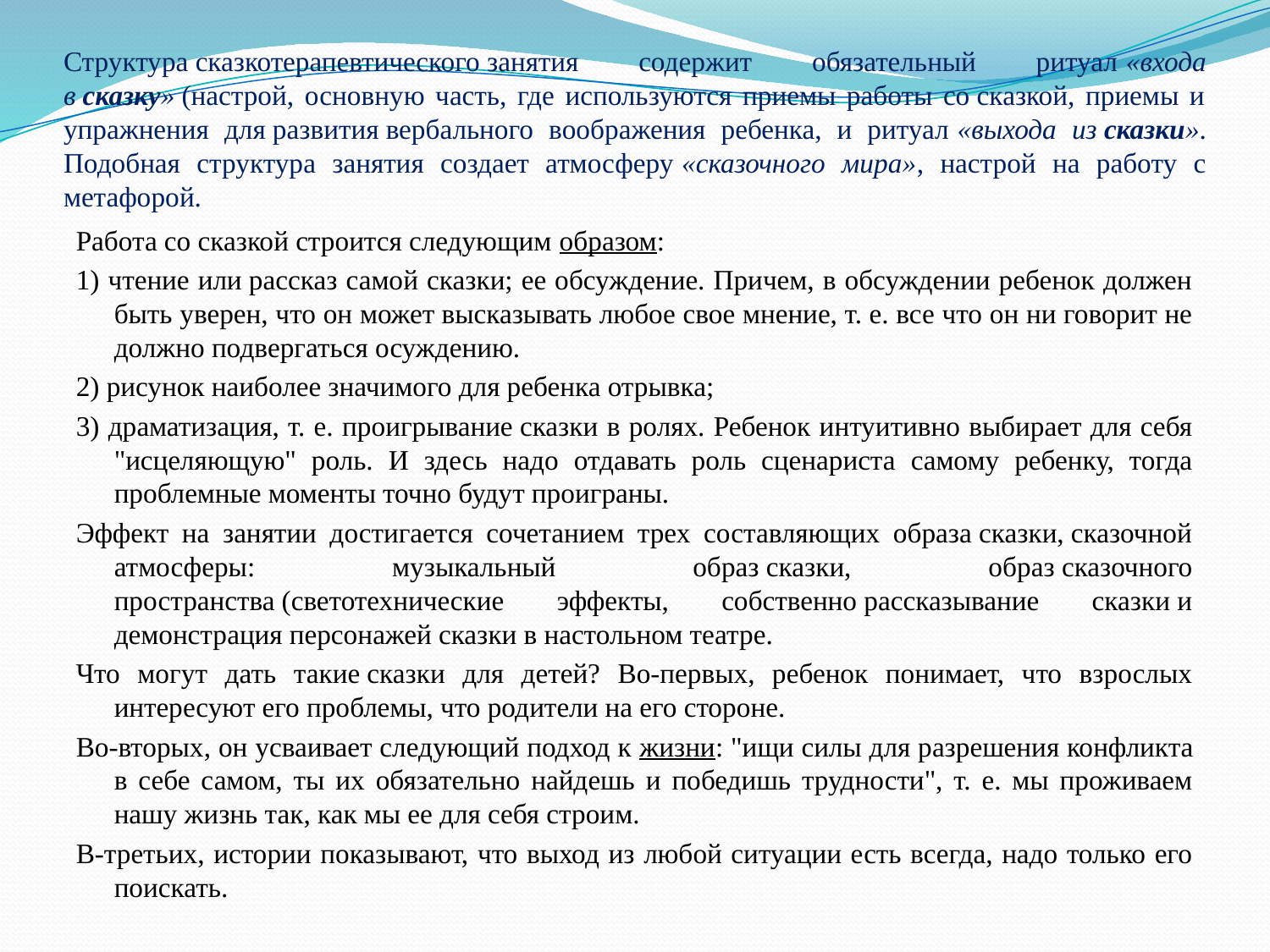

# Структура сказкотерапевтического занятия содержит обязательный ритуал «входа в сказку» (настрой, основную часть, где используются приемы работы со сказкой, приемы и упражнения для развития вербального воображения ребенка, и ритуал «выхода из сказки». Подобная структура занятия создает атмосферу «сказочного мира», настрой на работу с метафорой.
Работа со сказкой строится следующим образом:
1) чтение или рассказ самой сказки; ее обсуждение. Причем, в обсуждении ребенок должен быть уверен, что он может высказывать любое свое мнение, т. е. все что он ни говорит не должно подвергаться осуждению.
2) рисунок наиболее значимого для ребенка отрывка;
3) драматизация, т. е. проигрывание сказки в ролях. Ребенок интуитивно выбирает для себя "исцеляющую" роль. И здесь надо отдавать роль сценариста самому ребенку, тогда проблемные моменты точно будут проиграны.
Эффект на занятии достигается сочетанием трех составляющих образа сказки, сказочной атмосферы: музыкальный образ сказки, образ сказочного пространства (светотехнические эффекты, собственно рассказывание сказки и демонстрация персонажей сказки в настольном театре.
Что могут дать такие сказки для детей? Во-первых, ребенок понимает, что взрослых интересуют его проблемы, что родители на его стороне.
Во-вторых, он усваивает следующий подход к жизни: "ищи силы для разрешения конфликта в себе самом, ты их обязательно найдешь и победишь трудности", т. е. мы проживаем нашу жизнь так, как мы ее для себя строим.
В-третьих, истории показывают, что выход из любой ситуации есть всегда, надо только его поискать.